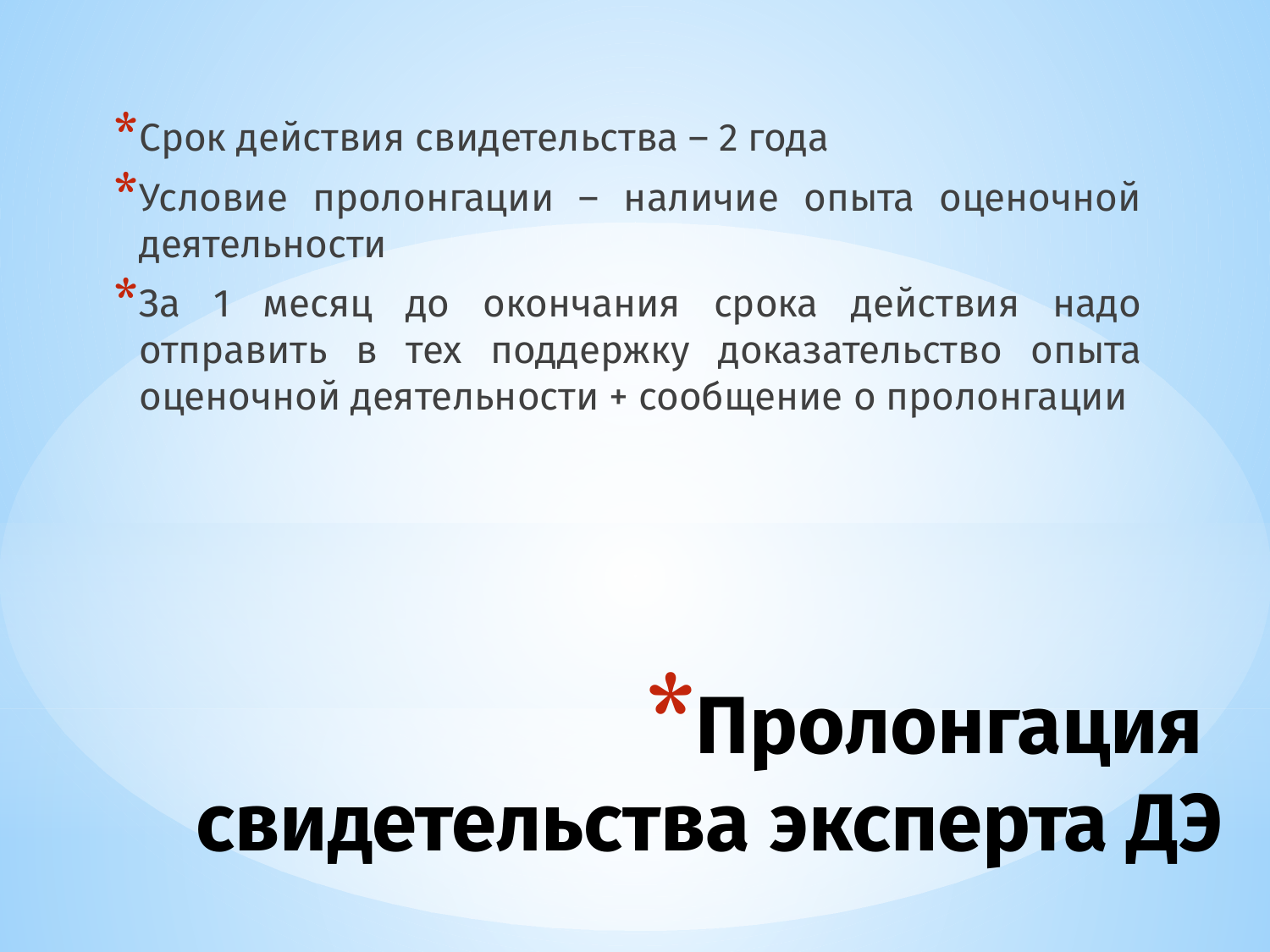

Срок действия свидетельства – 2 года
Условие пролонгации – наличие опыта оценочной деятельности
За 1 месяц до окончания срока действия надо отправить в тех поддержку доказательство опыта оценочной деятельности + сообщение о пролонгации
# Пролонгация свидетельства эксперта ДЭ